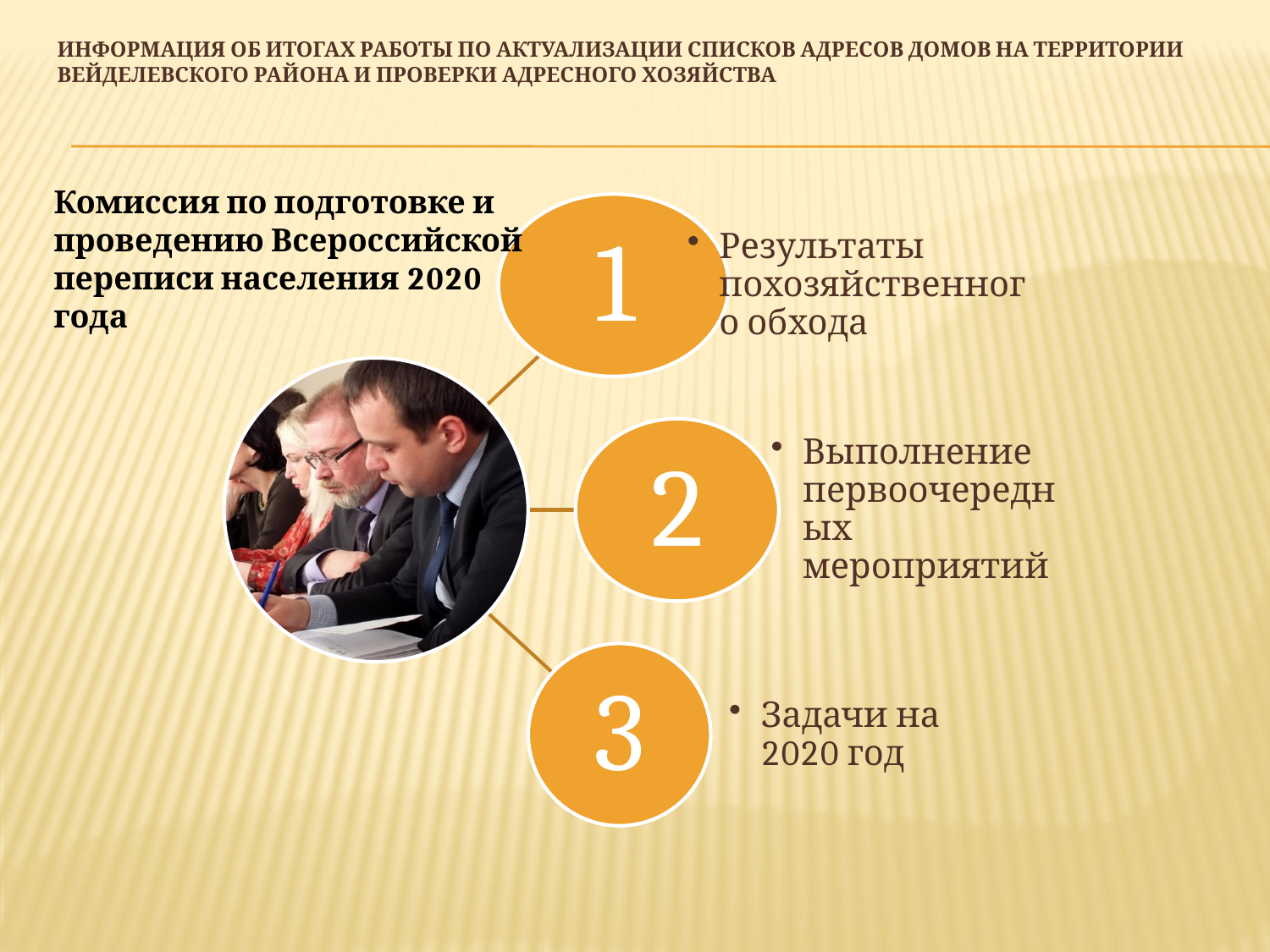

Информация об итогах работы по актуализации списков адресов домов на территории Вейделевского района и проверки адресного хозяйства
Комиссия по подготовке и проведению Всероссийской переписи населения 2020 года
1
Результаты похозяйственного обхода
2
Выполнение первоочередных мероприятий
3
Задачи на 2020 год